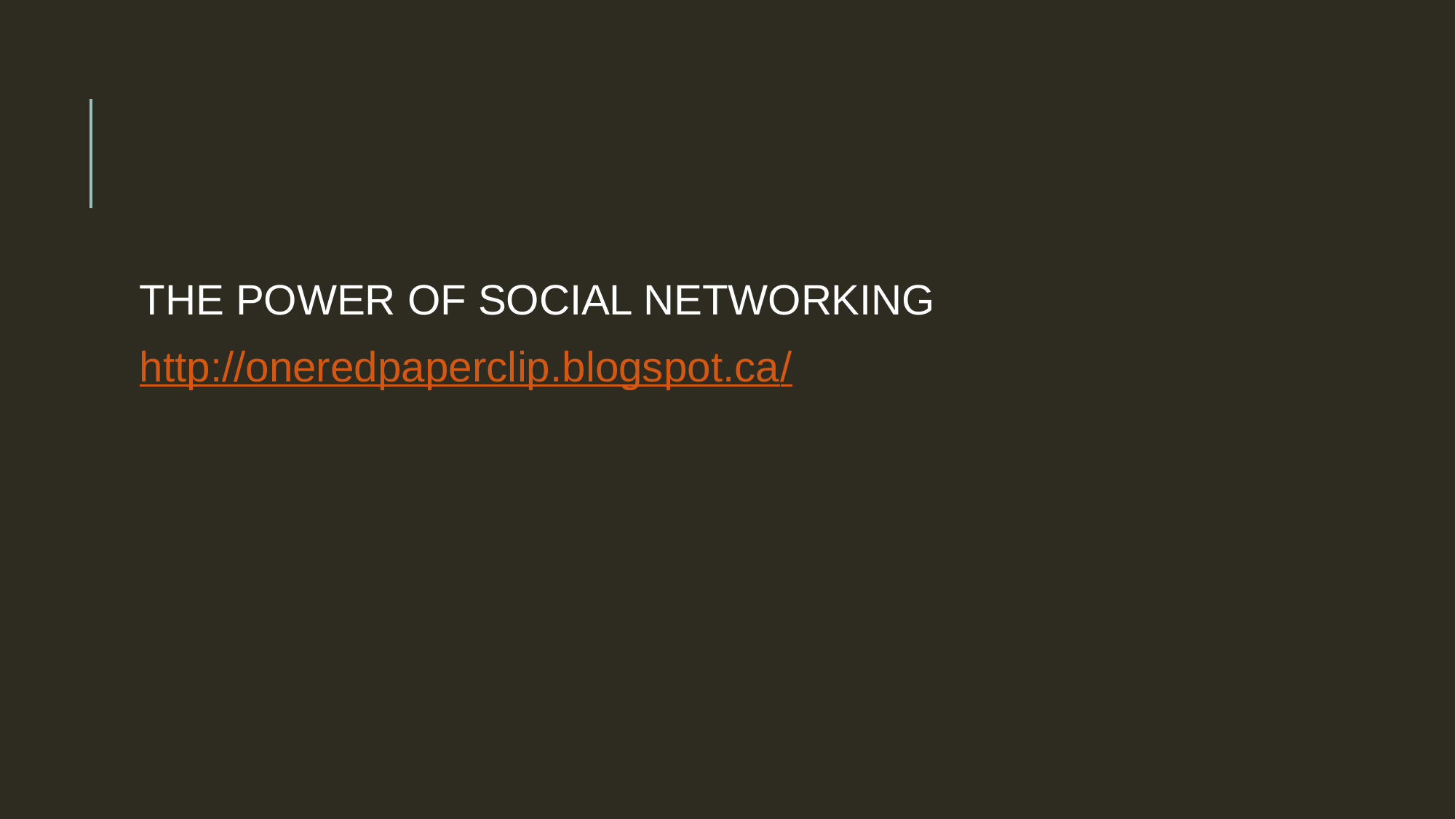

#
THE POWER OF SOCIAL NETWORKING
http://oneredpaperclip.blogspot.ca/